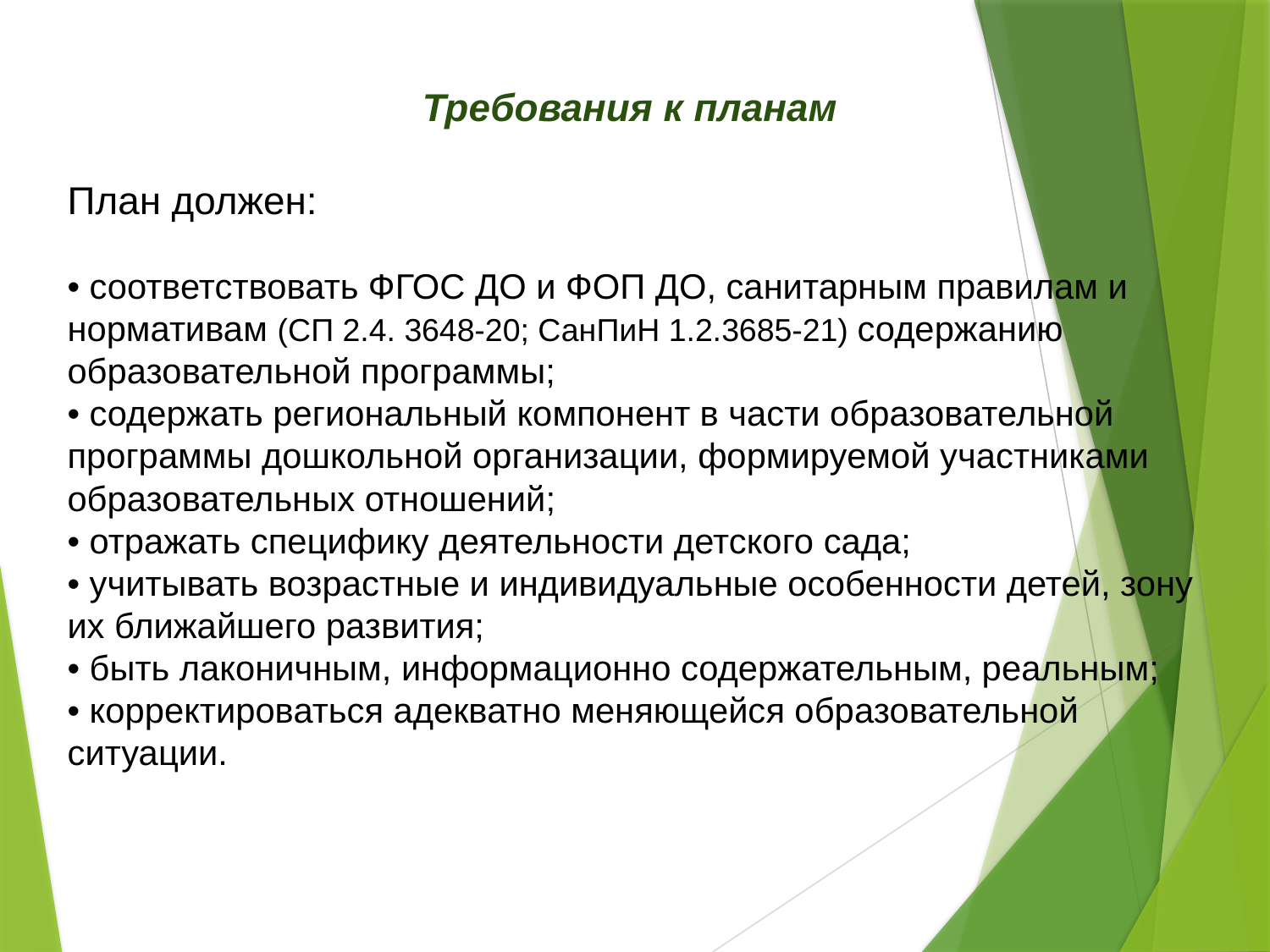

Требования к планам

План должен:

• соответствовать ФГОС ДО и ФОП ДО, санитарным правилам и нормативам (СП 2.4. 3648-20; СанПиН 1.2.3685-21) содержанию образовательной программы;
• содержать региональный компонент в части образовательной программы дошкольной организации, формируемой участниками образовательных отношений;
• отражать специфику деятельности детского сада;
• учитывать возрастные и индивидуальные особенности детей, зону их ближайшего развития;
• быть лаконичным, информационно содержательным, реальным;
• корректироваться адекватно меняющейся образовательной
ситуации.